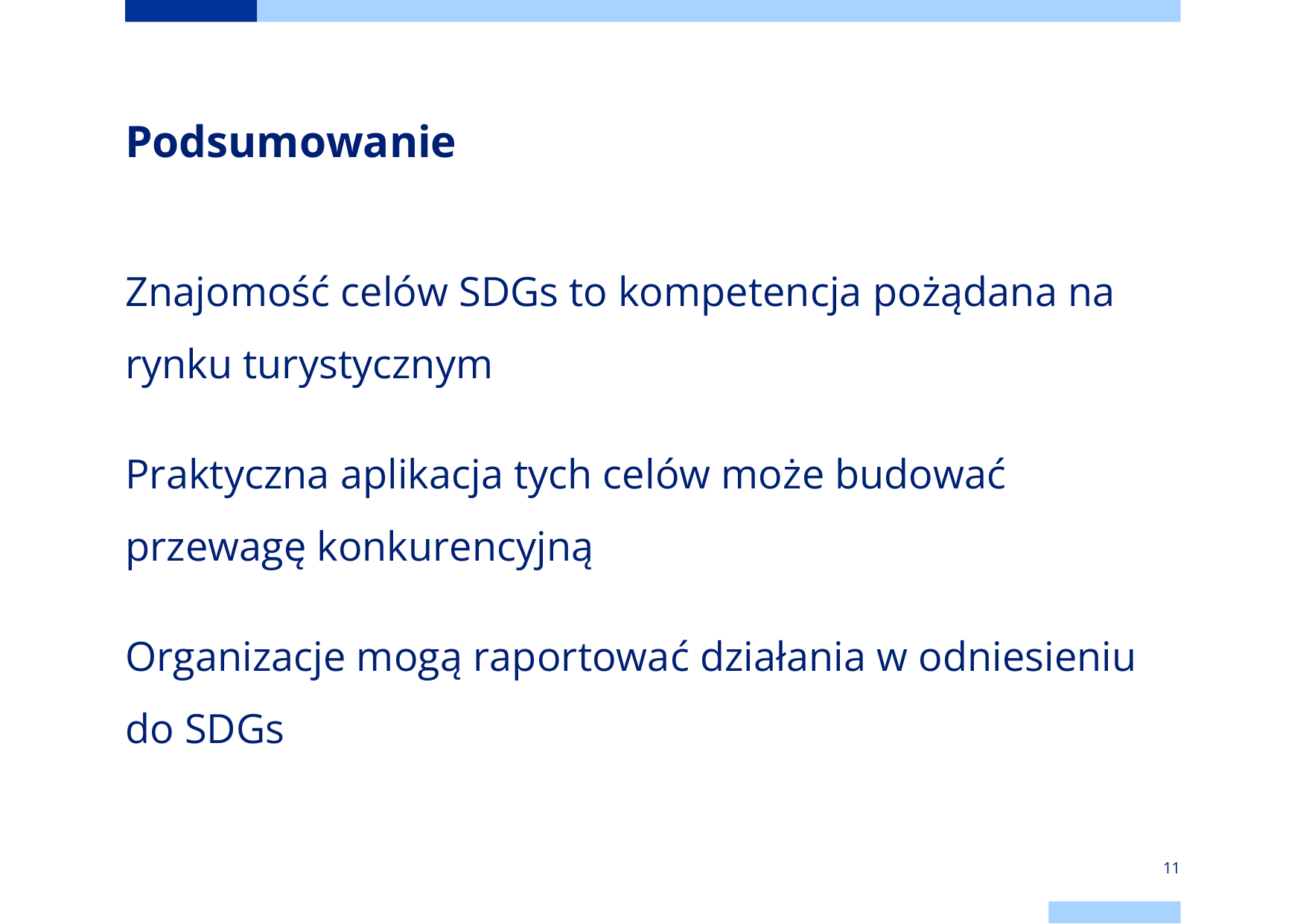

# Podsumowanie
Znajomość celów SDGs to kompetencja pożądana na rynku turystycznym
Praktyczna aplikacja tych celów może budować przewagę konkurencyjną
Organizacje mogą raportować działania w odniesieniu do SDGs
11